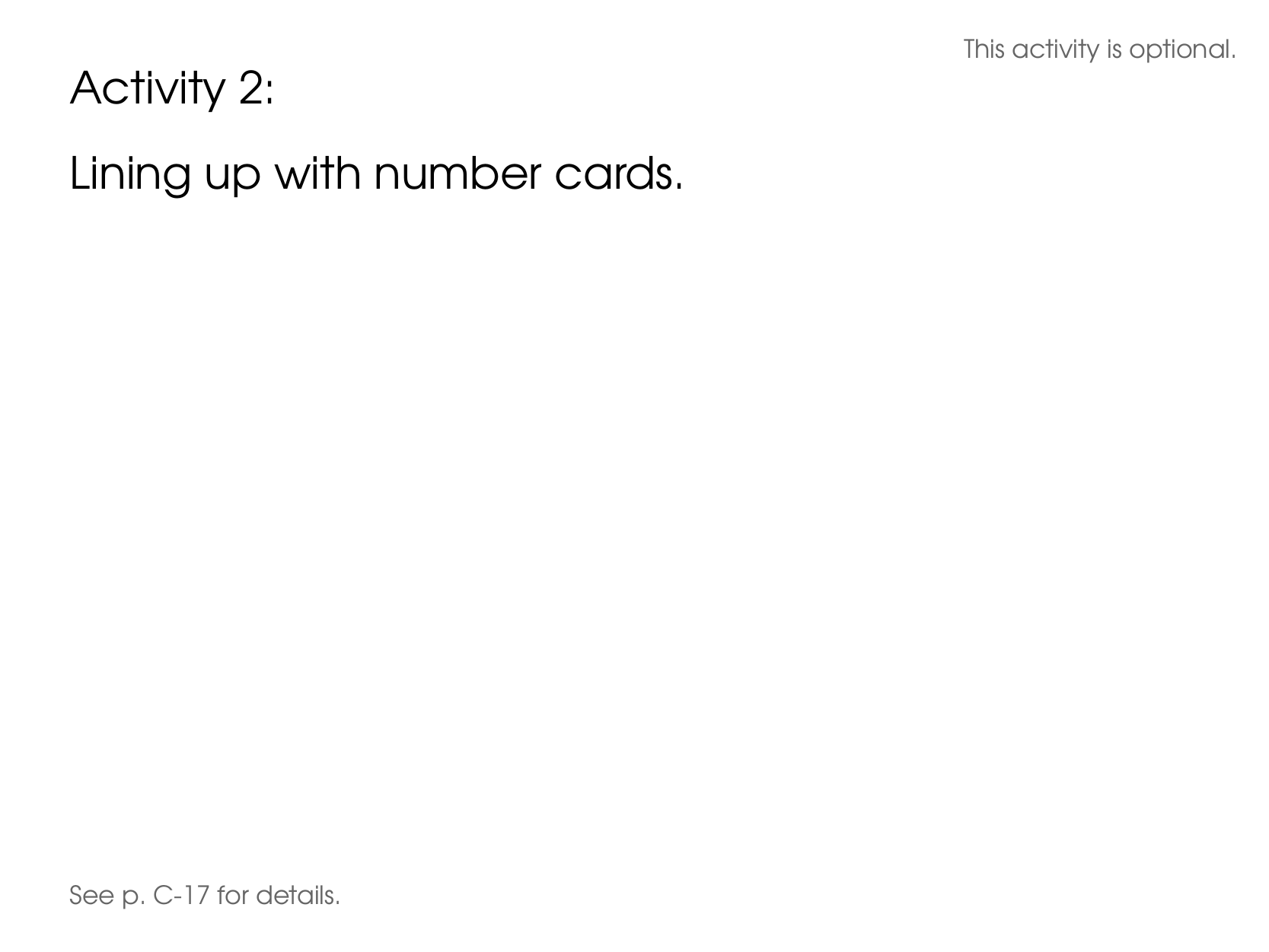

This activity is optional.
Activity 2:
Lining up with number cards.
See p. C-17 for details.